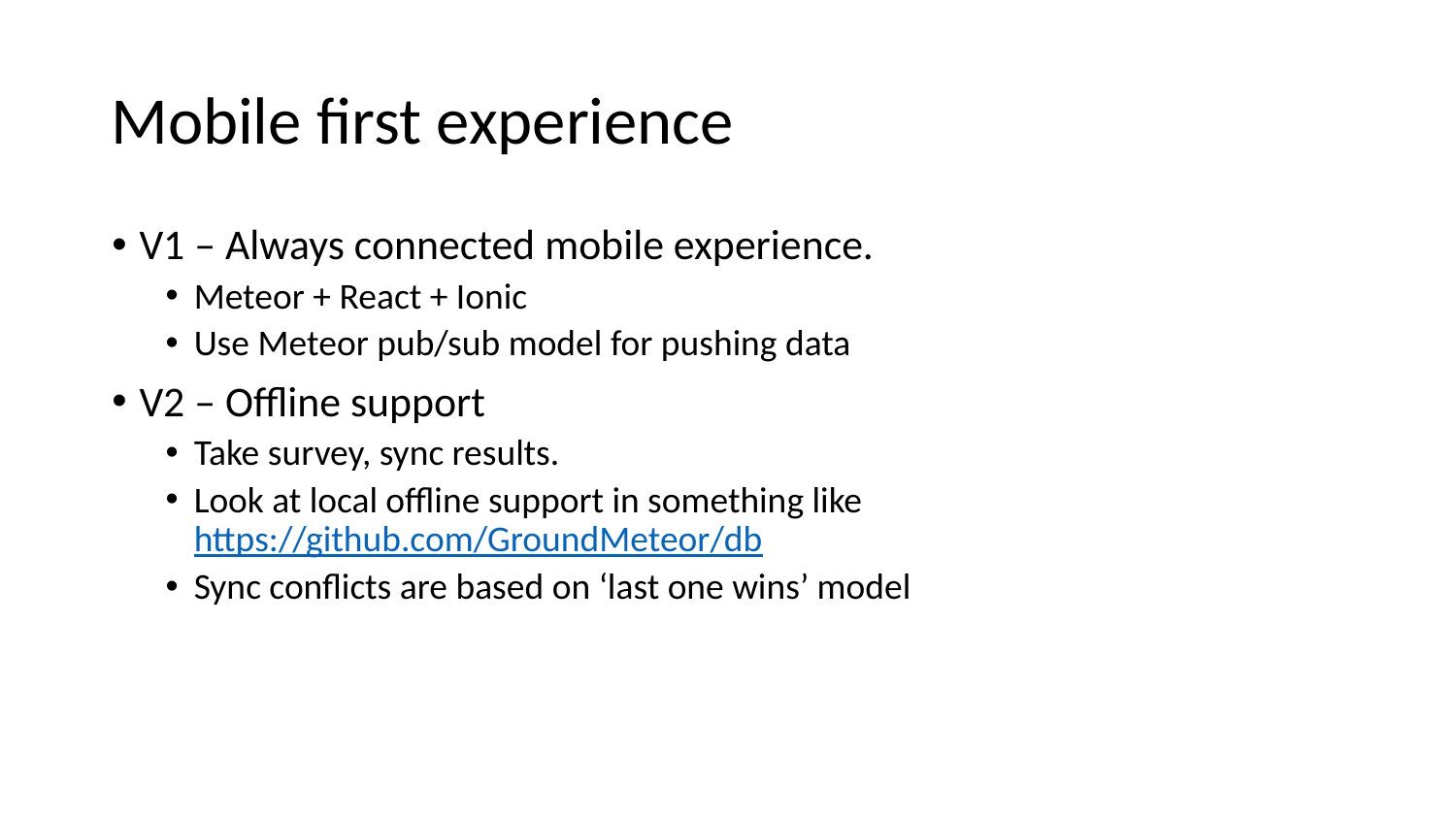

# Mobile first experience
V1 – Always connected mobile experience.
Meteor + React + Ionic
Use Meteor pub/sub model for pushing data
V2 – Offline support
Take survey, sync results.
Look at local offline support in something like https://github.com/GroundMeteor/db
Sync conflicts are based on ‘last one wins’ model